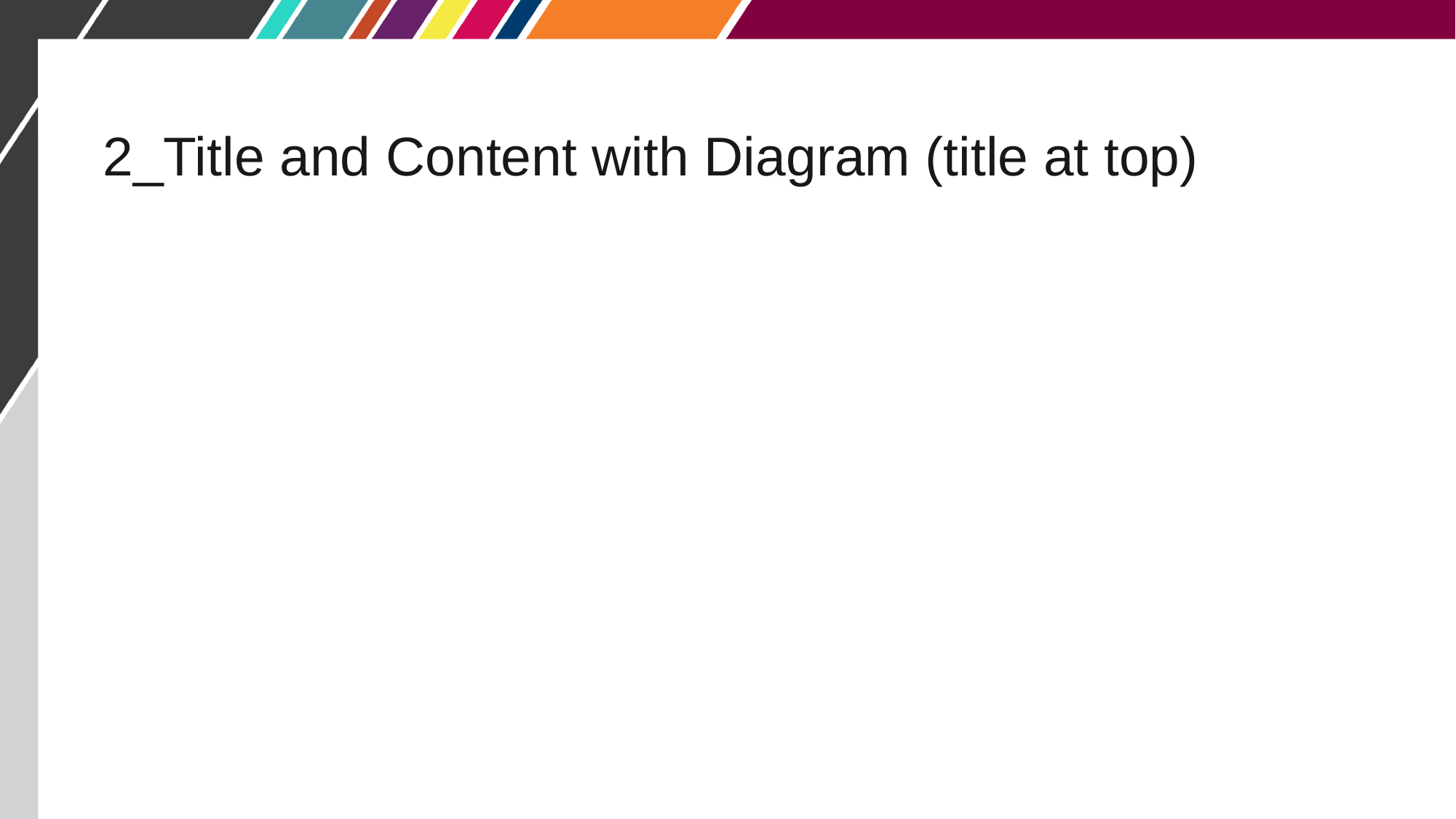

# 2_Title and Content with Diagram (title at top)